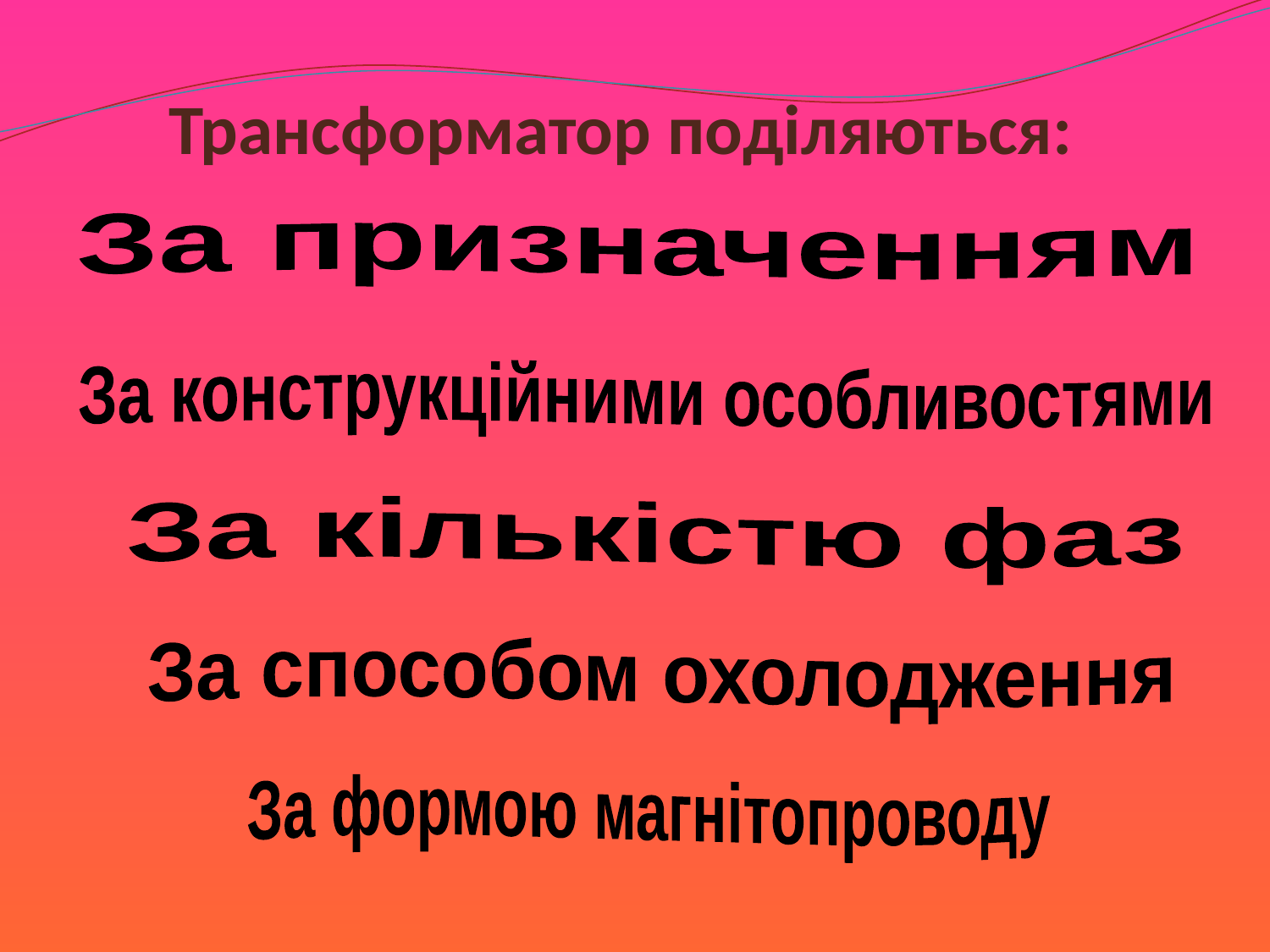

# Трансформатор поділяються:
За призначенням
За конструкційними особливостями
За кількістю фаз
За способом охолодження
За формою магнітопроводу